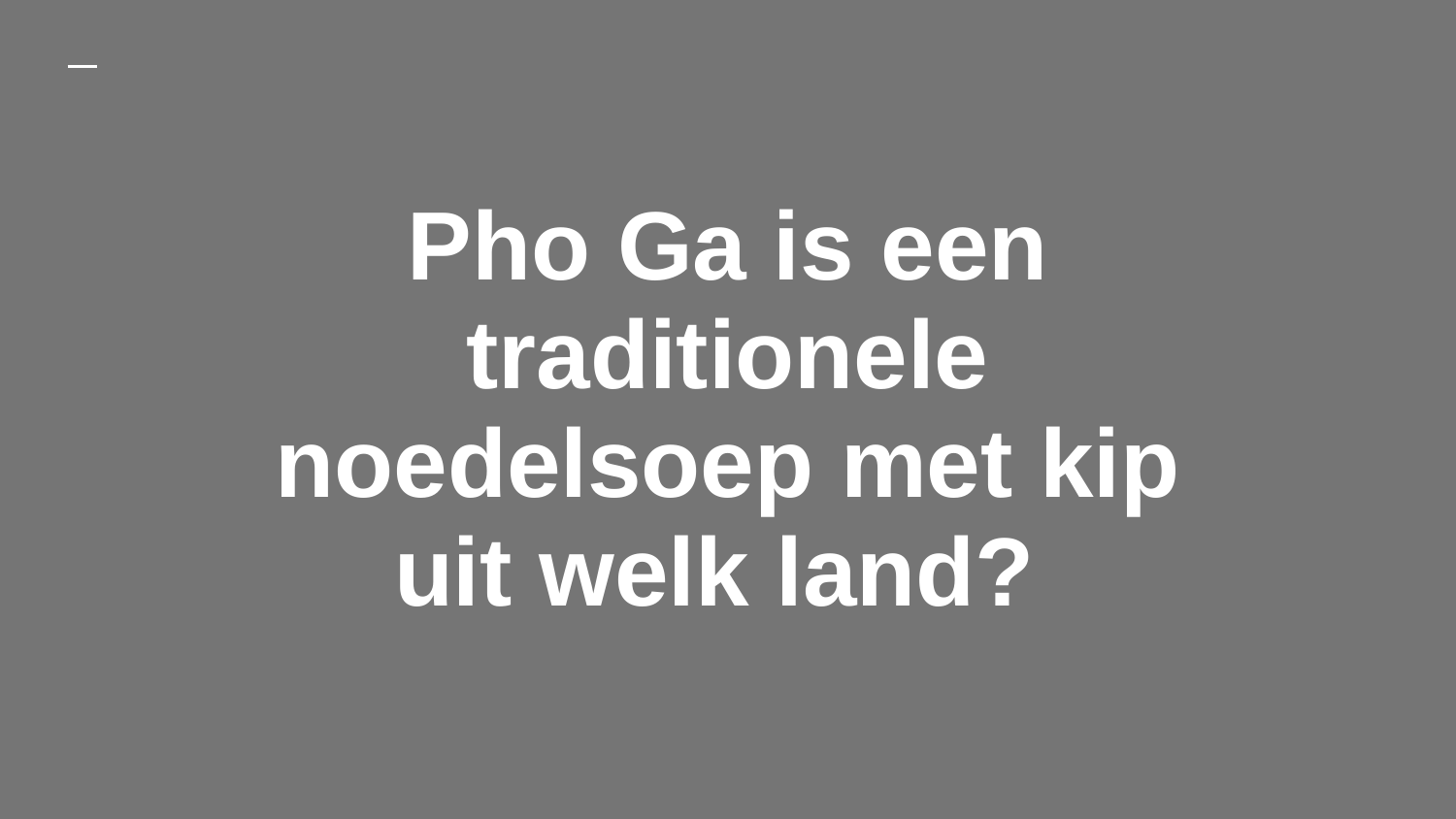

# Pho Ga is een traditionele noedelsoep met kip uit welk land?